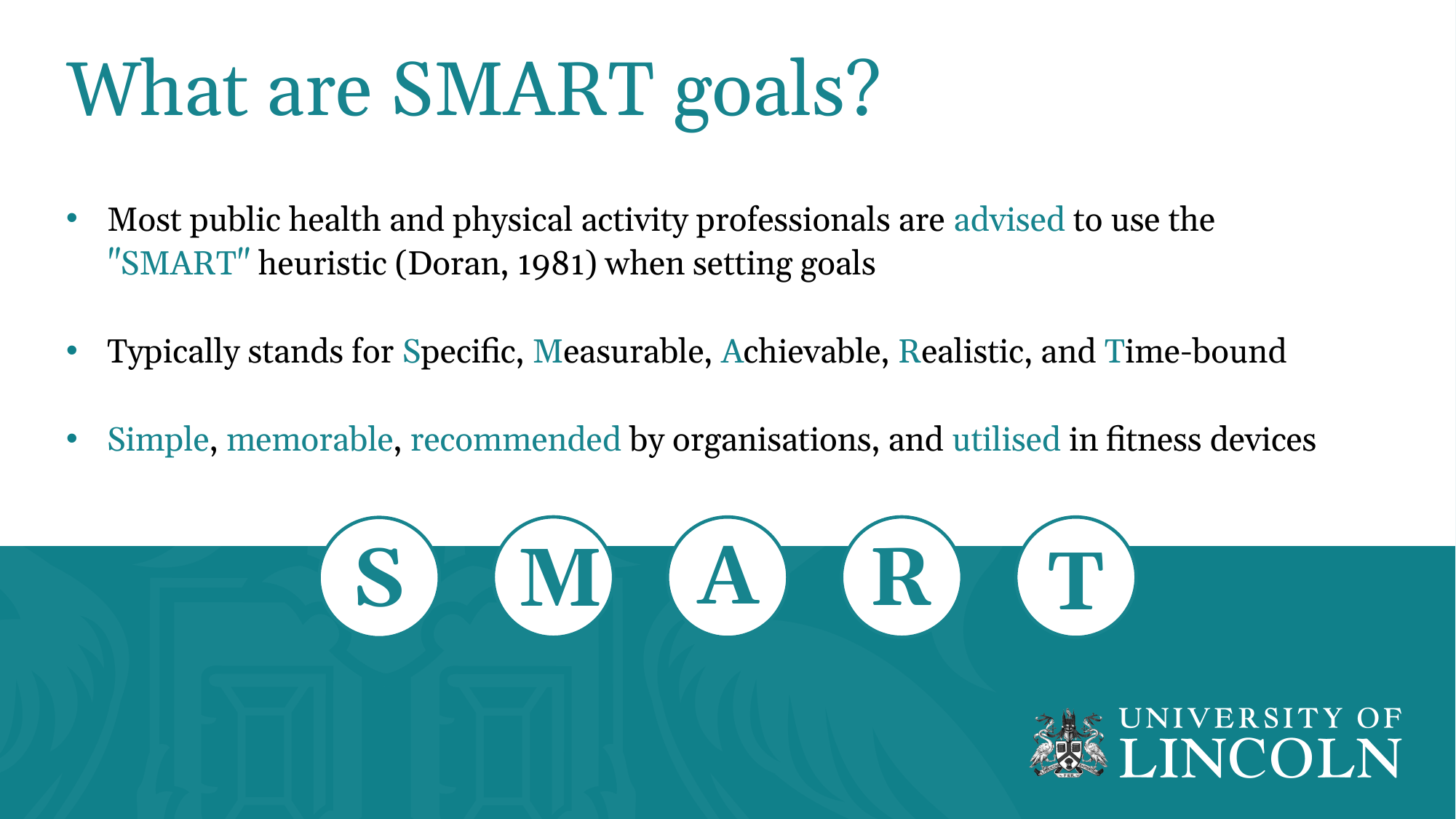

What are SMART goals?
Most public health and physical activity professionals are advised to use the "SMART" heuristic (Doran, 1981) when setting goals

Typically stands for Specific, Measurable, Achievable, Realistic, and Time-bound

Simple, memorable, recommended by organisations, and utilised in fitness devices
A

R
S
M
T